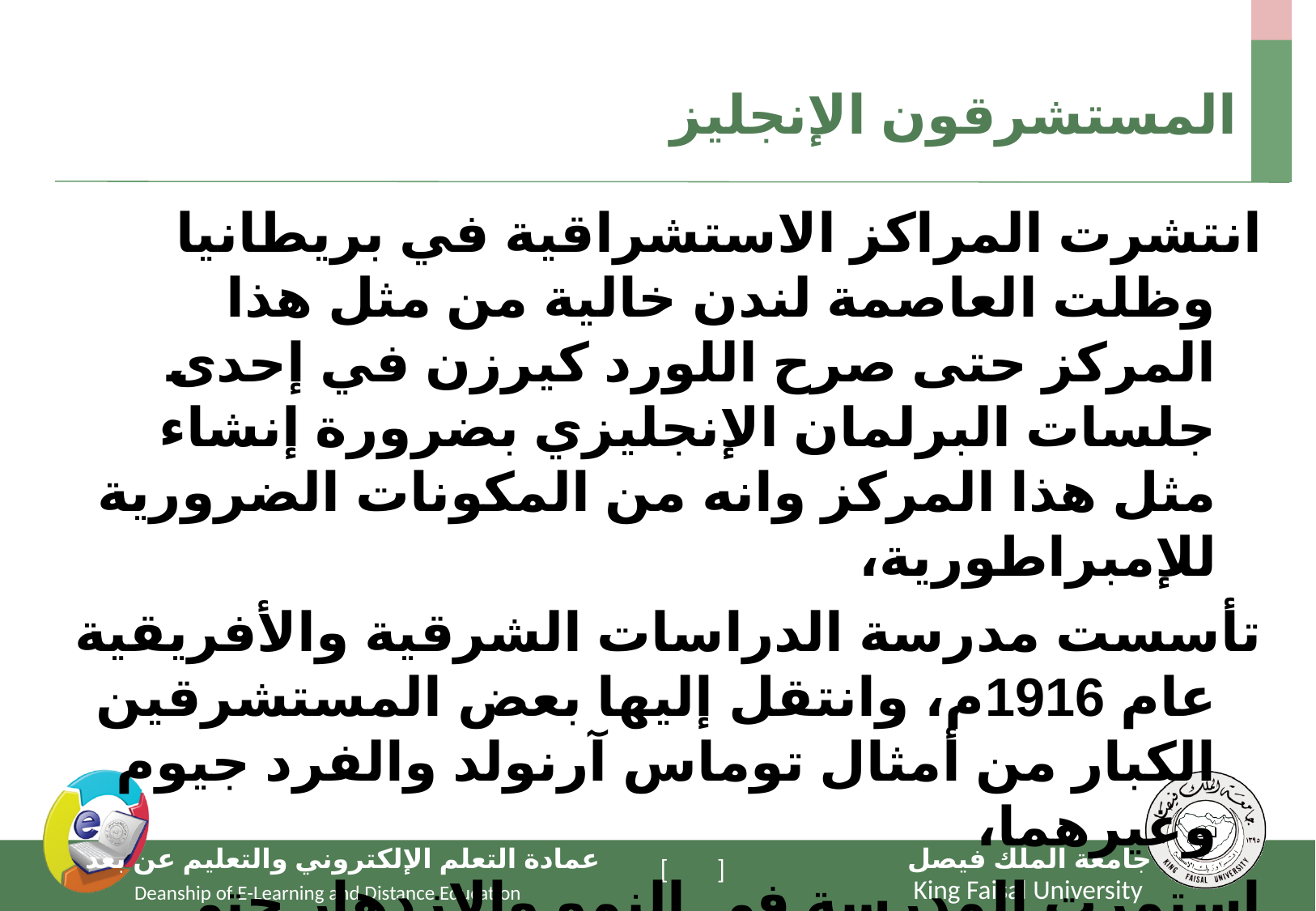

# المستشرقون الإنجليز
انتشرت المراكز الاستشراقية في بريطانيا وظلت العاصمة لندن خالية من مثل هذا المركز حتى صرح اللورد كيرزن في إحدى جلسات البرلمان الإنجليزي بضرورة إنشاء مثل هذا المركز وانه من المكونات الضرورية للإمبراطورية،
تأسست مدرسة الدراسات الشرقية والأفريقية عام 1916م، وانتقل إليها بعض المستشرقين الكبار من أمثال توماس آرنولد والفرد جيوم وغيرهما،
استمرت المدرسة في النمو والازدهار حتى أصبحت المركز الاستشراقي الأول في بريطانيا، بل تنافس أكبر المراكز الاستشراقية في العالم.